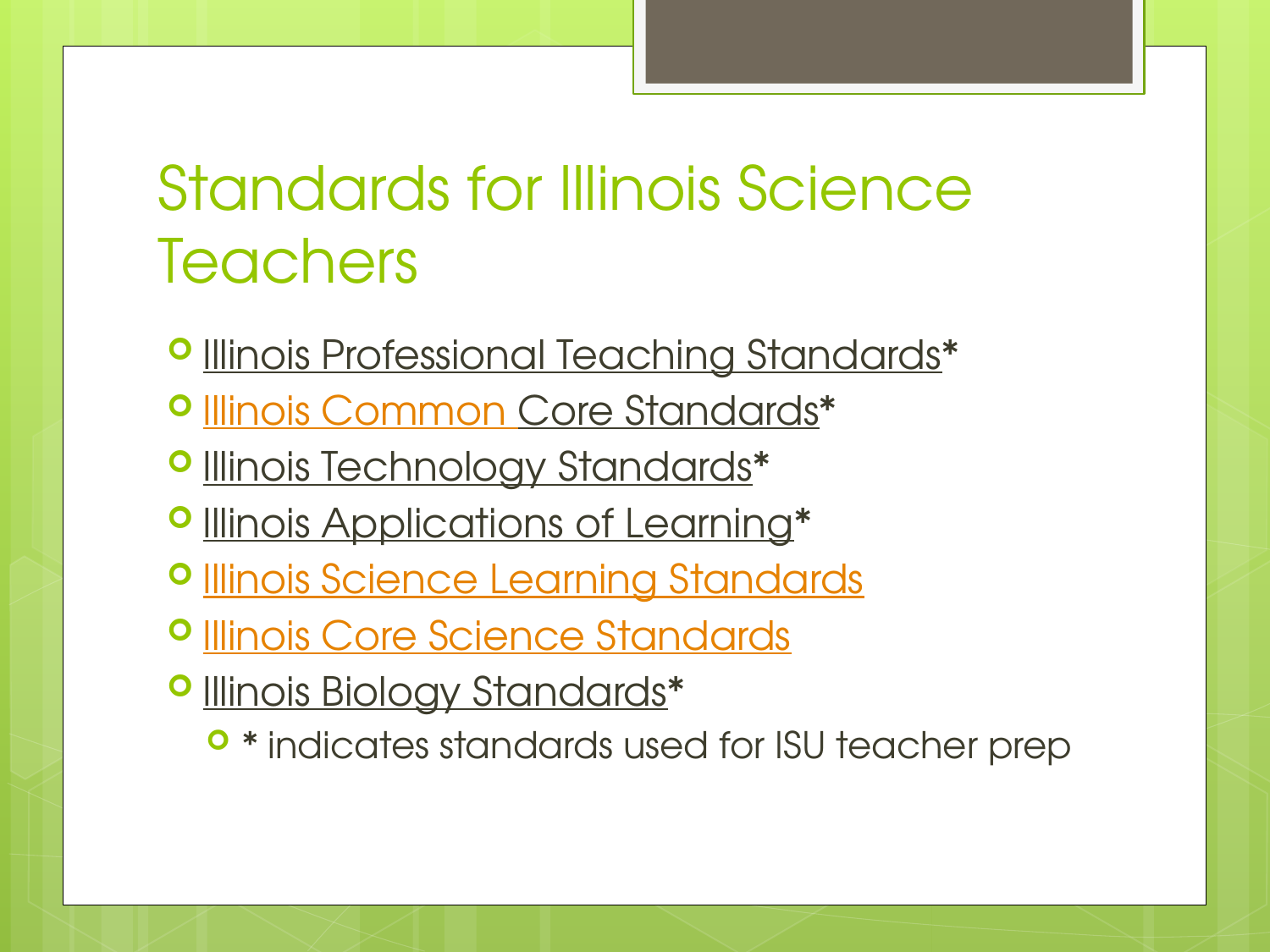

# Standards for Illinois Science Teachers
Illinois Professional Teaching Standards*
Illinois Common Core Standards*
Illinois Technology Standards*
Illinois Applications of Learning*
Illinois Science Learning Standards
Illinois Core Science Standards
Illinois Biology Standards*
* indicates standards used for ISU teacher prep